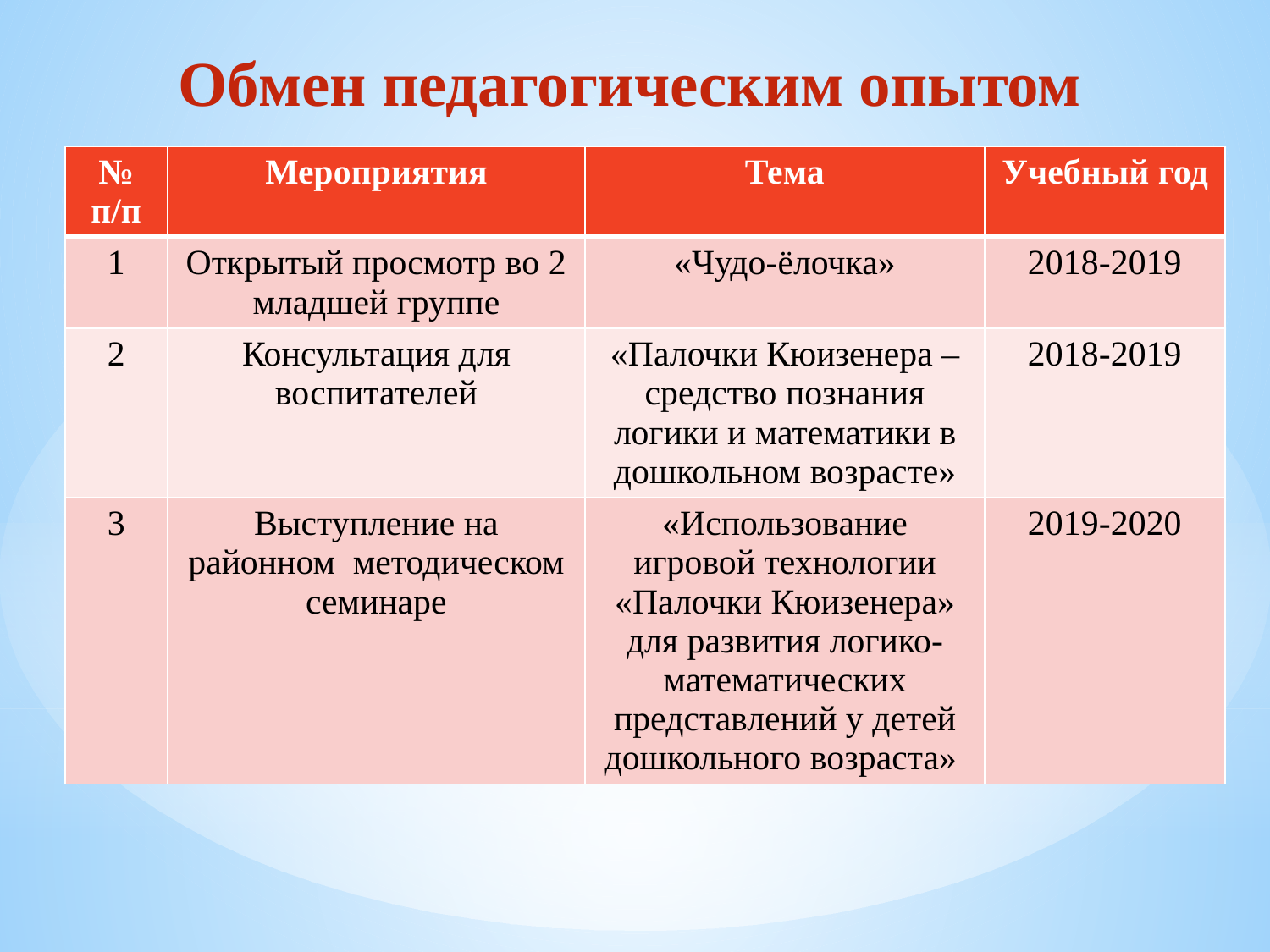

Обмен педагогическим опытом

| № п/п | Мероприятия | Тема | Учебный год |
| --- | --- | --- | --- |
| 1 | Открытый просмотр во 2 младшей группе | «Чудо-ёлочка» | 2018-2019 |
| 2 | Консультация для воспитателей | «Палочки Кюизенера – средство познания логики и математики в дошкольном возрасте» | 2018-2019 |
| 3 | Выступление на районном методическом семинаре | «Использование игровой технологии «Палочки Кюизенера» для развития логико-математических представлений у детей дошкольного возраста» | 2019-2020 |